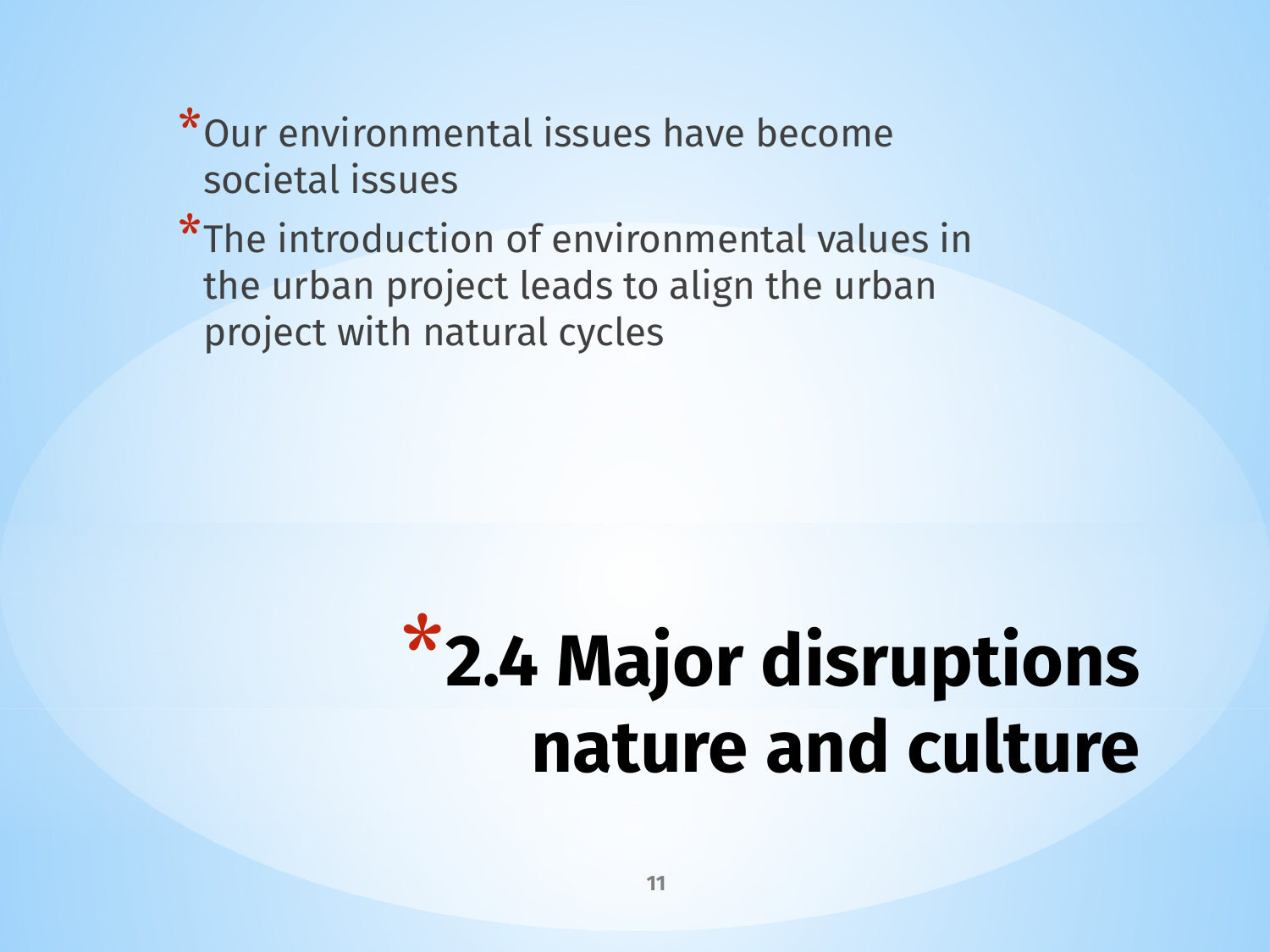

Our environmental issues have become societal issues
The introduction of environmental values in the urban project leads to align the urban project with natural cycles
# 2.4 Major disruptions nature and culture
11